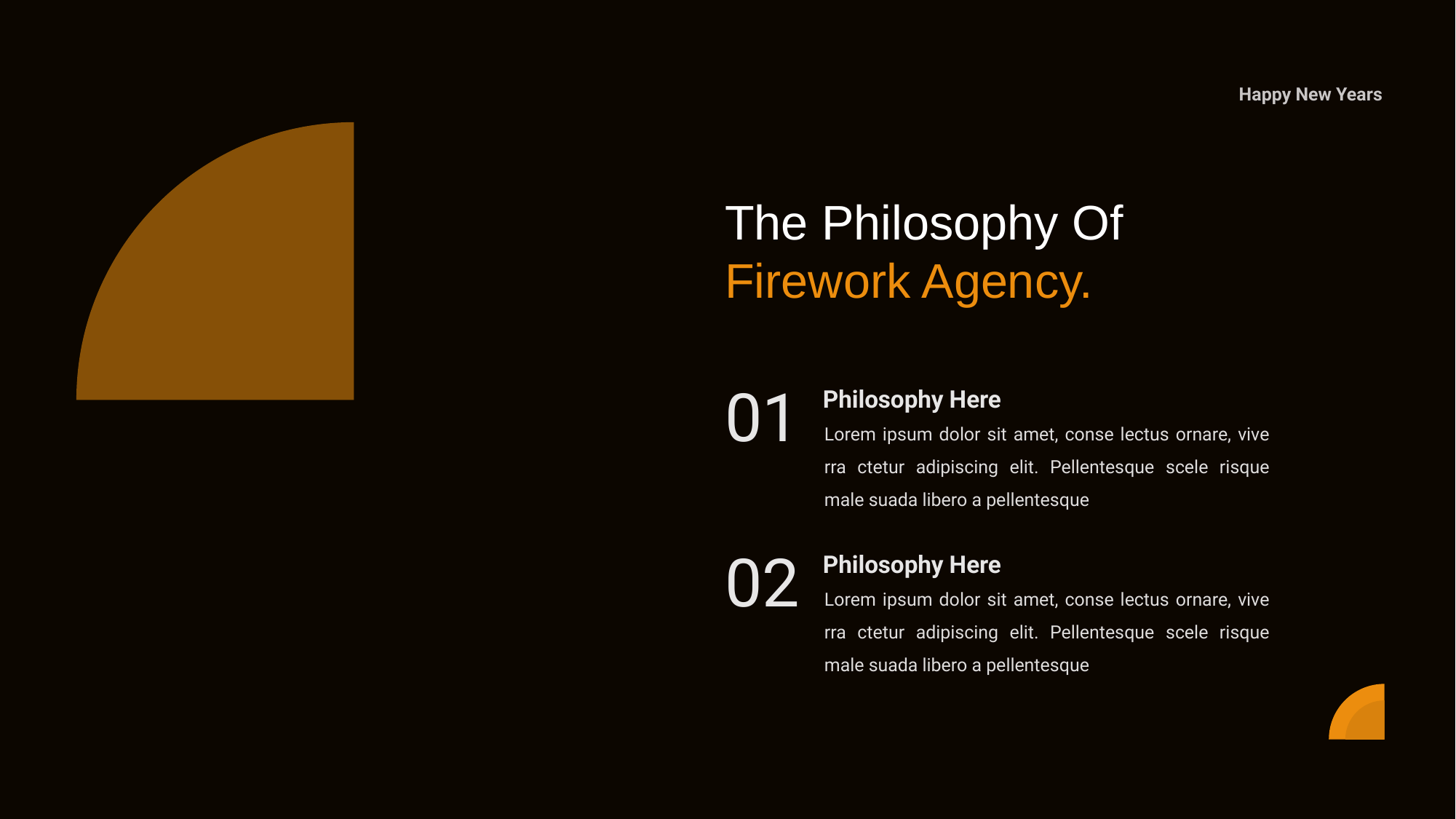

Happy New Years

The Philosophy Of Firework Agency.
01
Philosophy Here
Lorem ipsum dolor sit amet, conse lectus ornare, vive rra ctetur adipiscing elit. Pellentesque scele risque male suada libero a pellentesque
02
Philosophy Here
Lorem ipsum dolor sit amet, conse lectus ornare, vive rra ctetur adipiscing elit. Pellentesque scele risque male suada libero a pellentesque